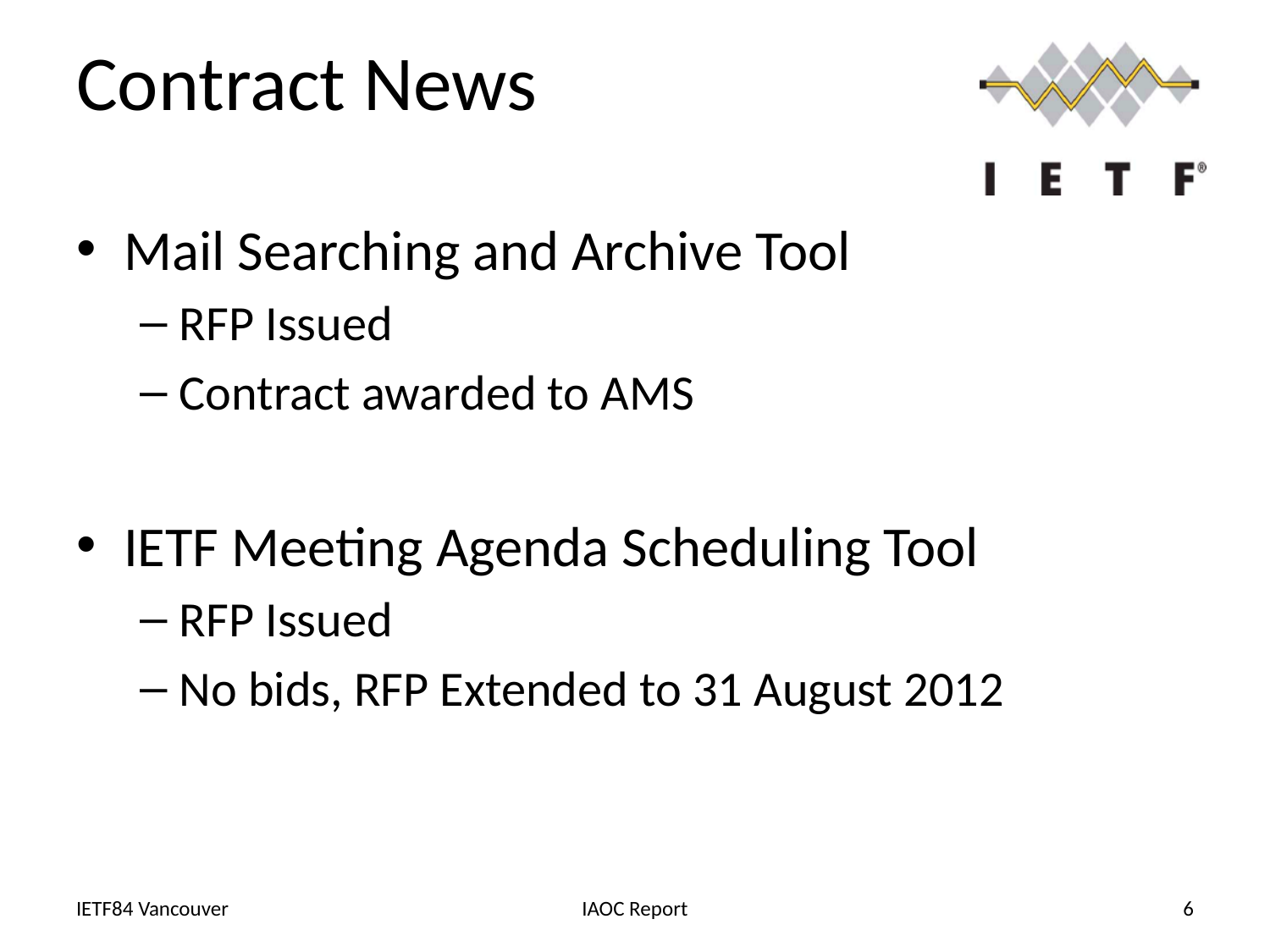

# Contract News
Mail Searching and Archive Tool
RFP Issued
Contract awarded to AMS

IETF Meeting Agenda Scheduling Tool
RFP Issued
No bids, RFP Extended to 31 August 2012
IETF84 Vancouver
IAOC Report
6